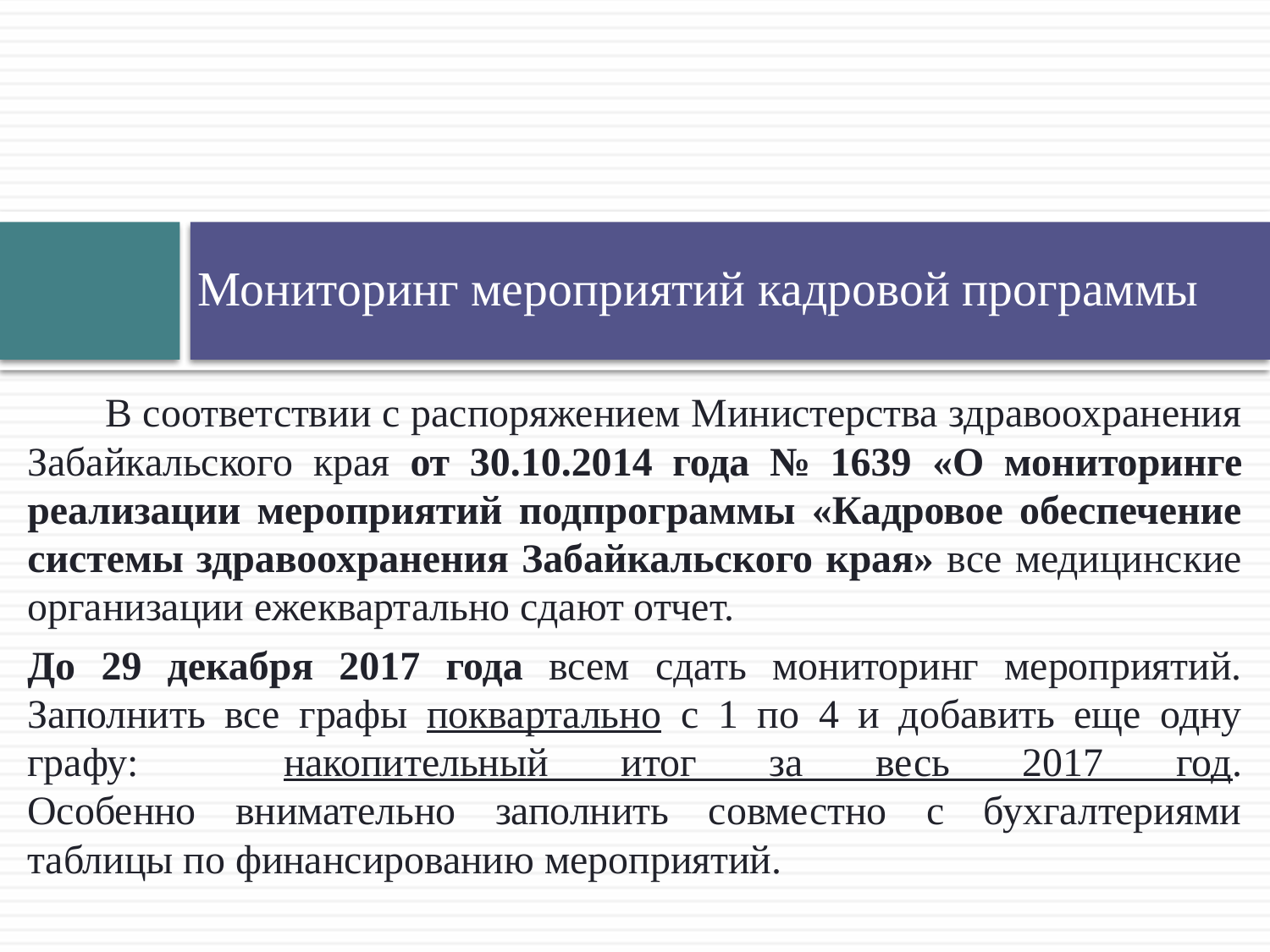

# Мониторинг мероприятий кадровой программы
       В соответствии с распоряжением Министерства здравоохранения Забайкальского края от 30.10.2014 года № 1639 «О мониторинге реализации мероприятий подпрограммы «Кадровое обеспечение системы здравоохранения Забайкальского края» все медицинские организации ежеквартально сдают отчет.
До 29 декабря 2017 года всем сдать мониторинг мероприятий. Заполнить все графы поквартально с 1 по 4 и добавить еще одну графу:  накопительный итог за весь 2017 год.
Особенно внимательно заполнить совместно с бухгалтериями таблицы по финансированию мероприятий.